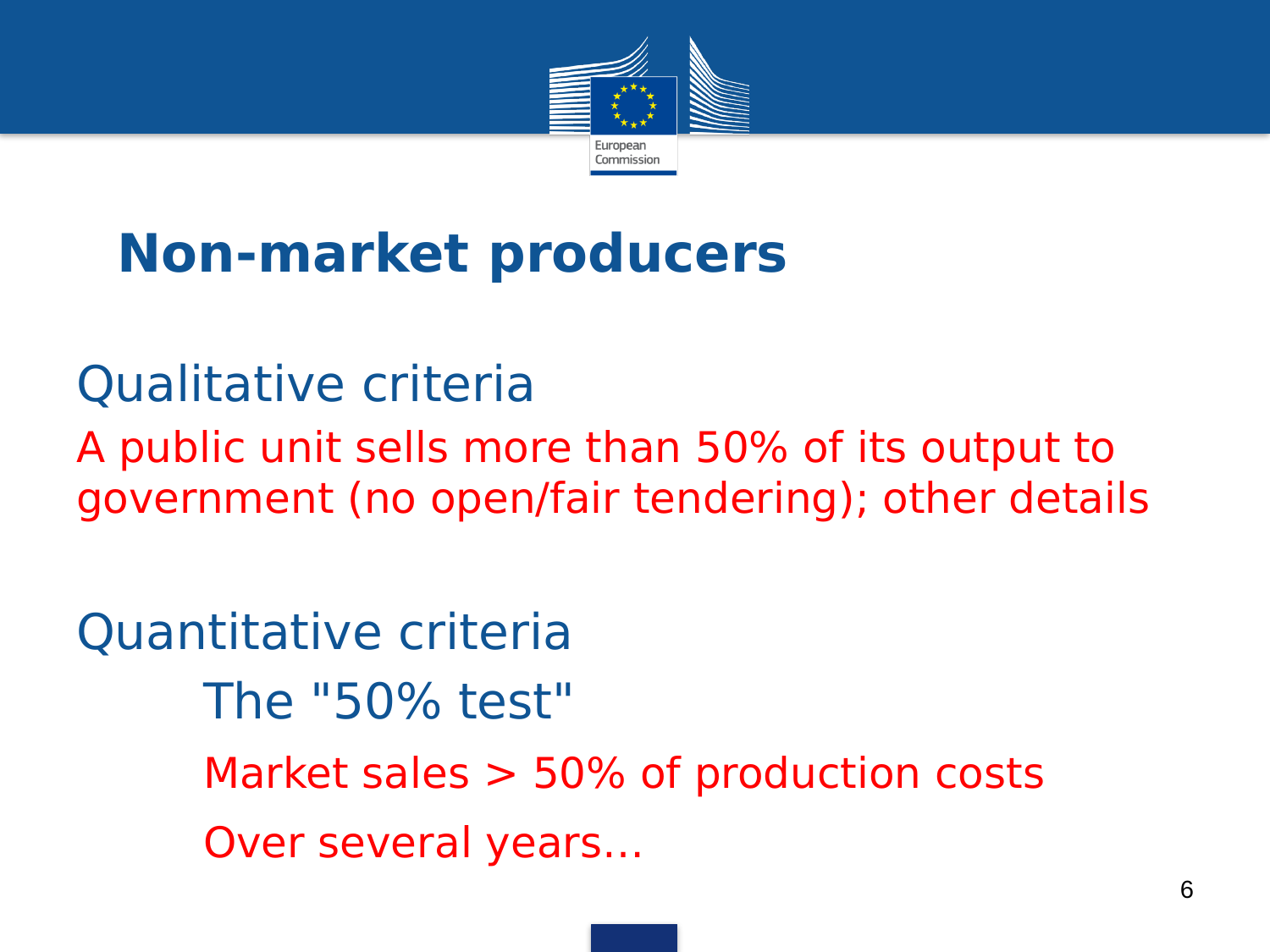

# Non-market producers
Qualitative criteria
A public unit sells more than 50% of its output to government (no open/fair tendering); other details

Quantitative criteria
	The "50% test"
	Market sales > 50% of production costs
	Over several years…
6